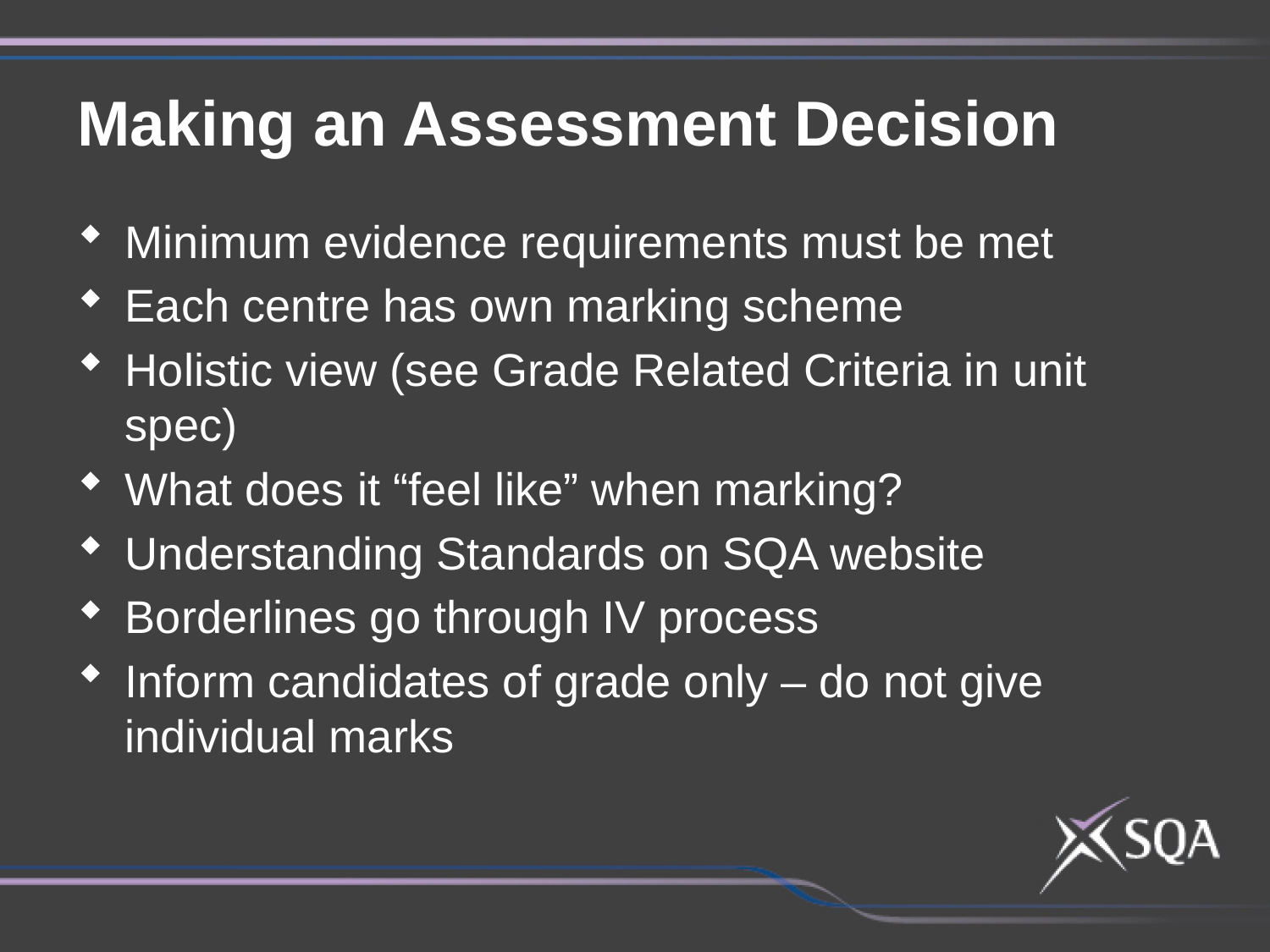

Making an Assessment Decision
Minimum evidence requirements must be met
Each centre has own marking scheme
Holistic view (see Grade Related Criteria in unit spec)
What does it “feel like” when marking?
Understanding Standards on SQA website
Borderlines go through IV process
Inform candidates of grade only – do not give individual marks